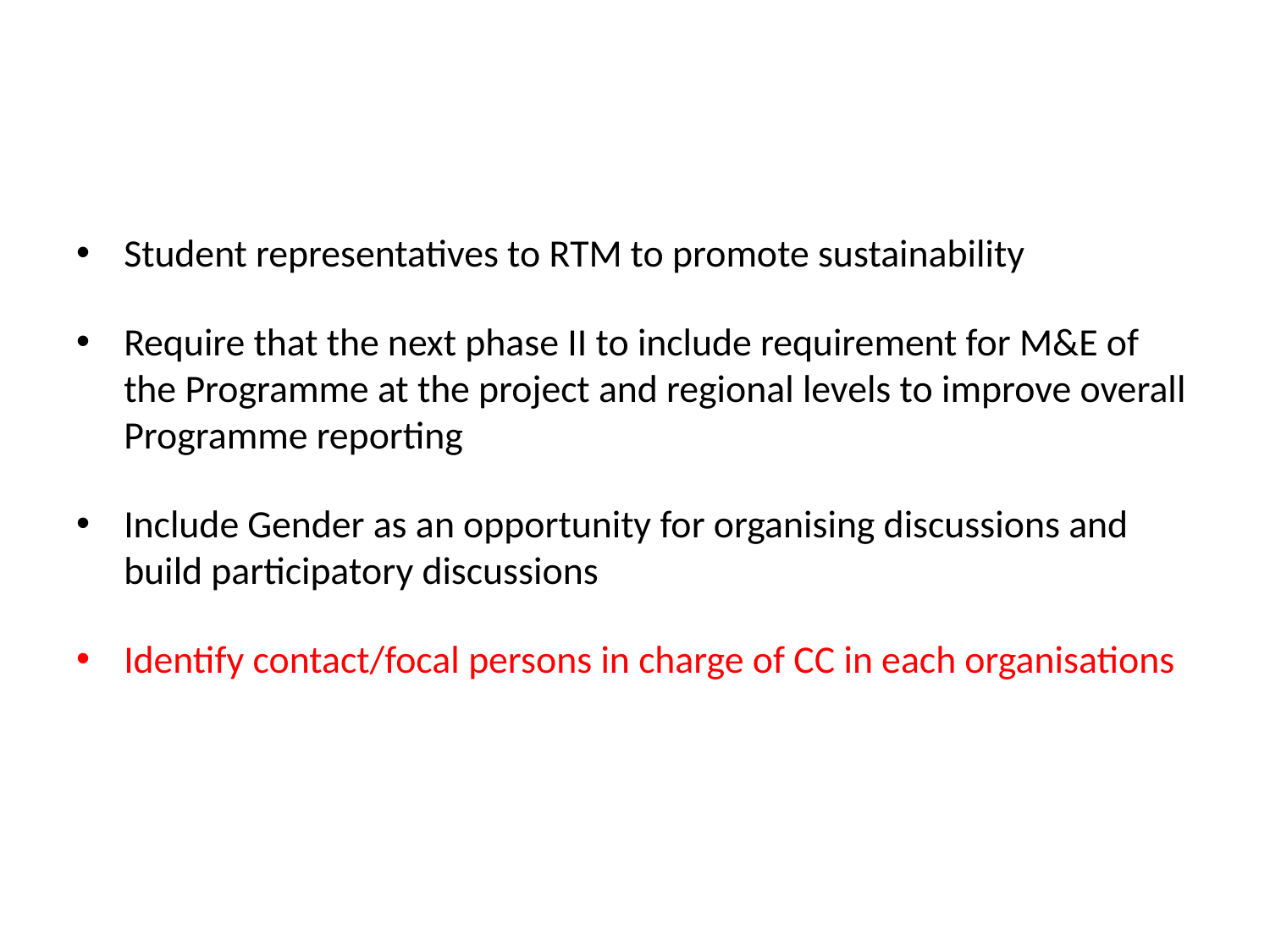

#
Student representatives to RTM to promote sustainability
Require that the next phase II to include requirement for M&E of the Programme at the project and regional levels to improve overall Programme reporting
Include Gender as an opportunity for organising discussions and build participatory discussions
Identify contact/focal persons in charge of CC in each organisations